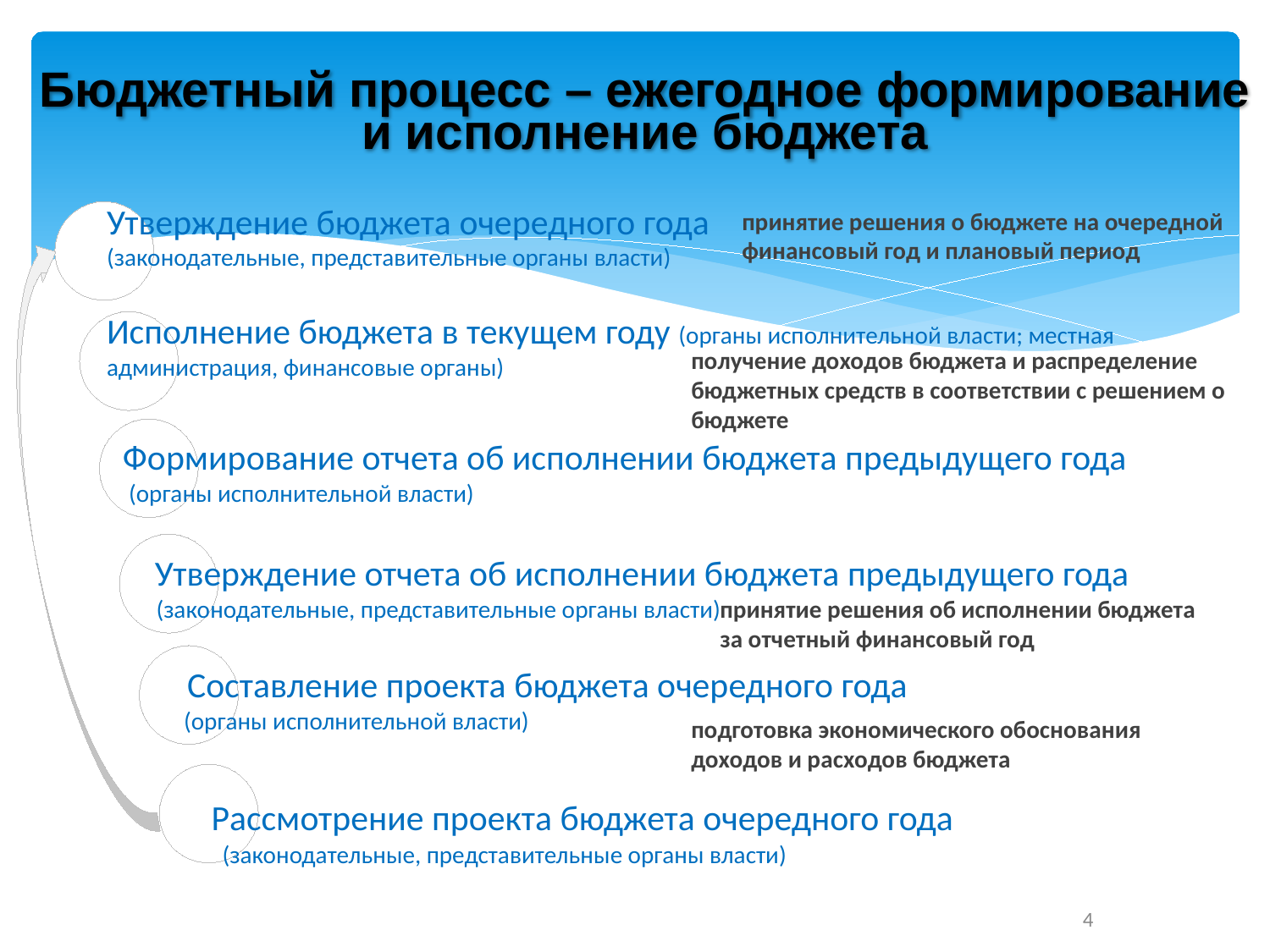

Бюджетный процесс – ежегодное формирование и исполнение бюджета
принятие решения о бюджете на очередной финансовый год и плановый период
Утверждение бюджета очередного года
(законодательные, представительные органы власти)

Исполнение бюджета в текущем году (органы исполнительной власти; местная администрация, финансовые органы)

  Формирование отчета об исполнении бюджета предыдущего года
    (органы исполнительной власти)

      Утверждение отчета об исполнении бюджета предыдущего года
         (законодательные, представительные органы власти)

          Составление проекта бюджета очередного года
              (органы исполнительной власти)

             Рассмотрение проекта бюджета очередного года
                     (законодательные, представительные органы власти)

получение доходов бюджета и распределение бюджетных средств в соответствии с решением о бюджете

принятие решения об исполнении бюджета за отчетный финансовый год

подготовка экономического обоснования доходов и расходов бюджета

4